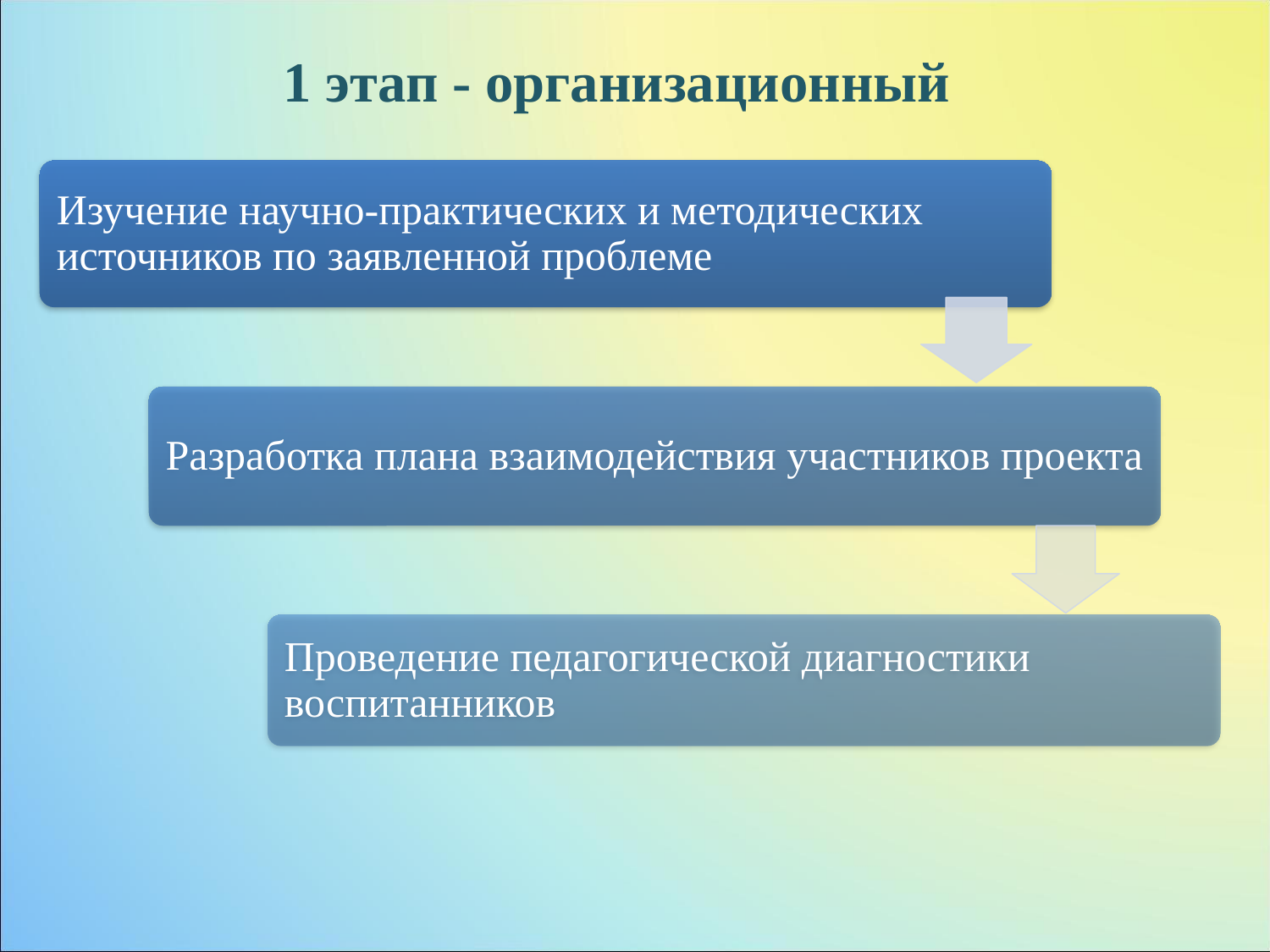

# 1 этап - организационный
Изучение научно-практических и методических источников по заявленной проблеме
Разработка плана взаимодействия участников проекта
Проведение педагогической диагностики воспитанников